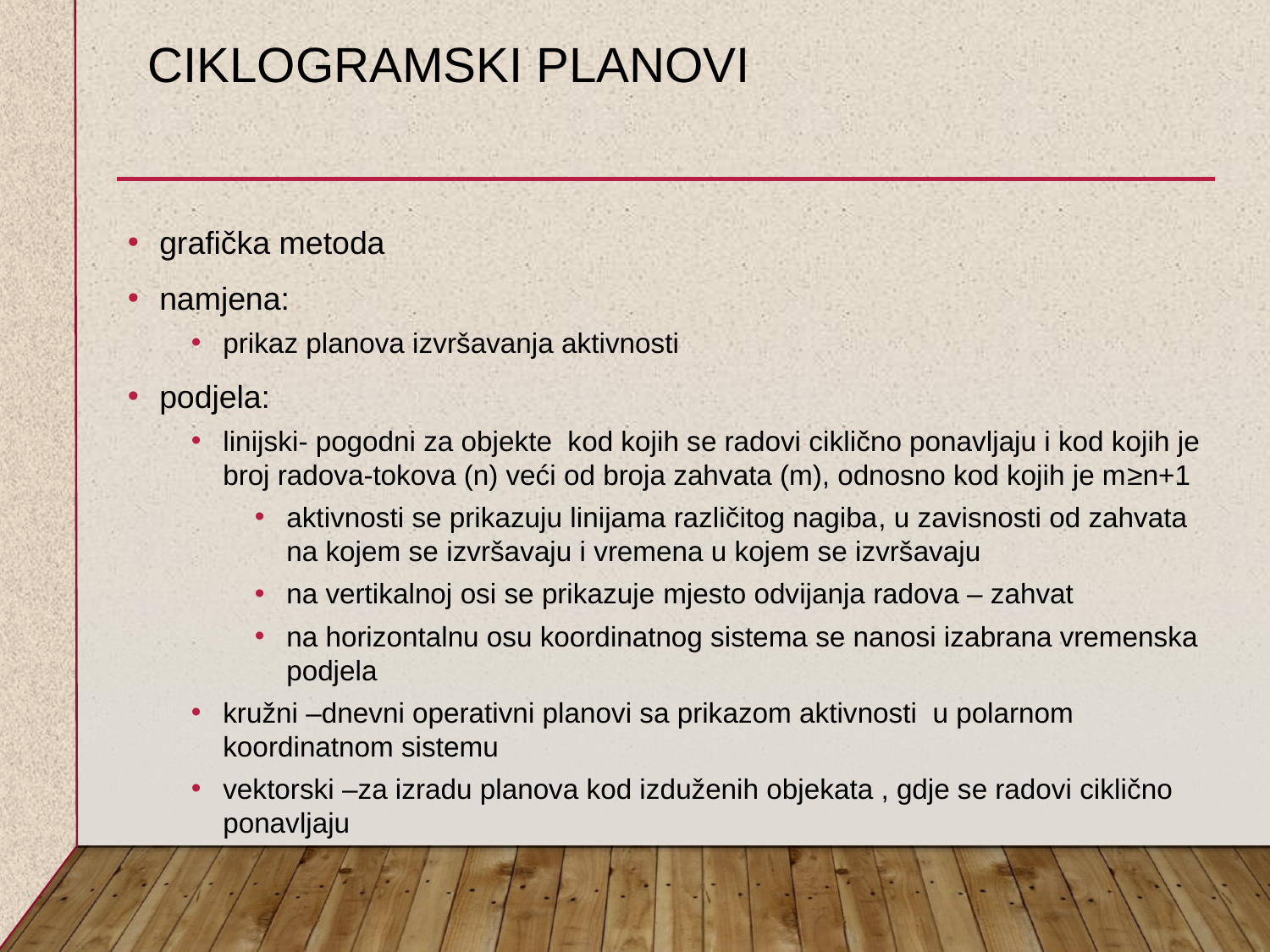

# CIKLOGRAMSKI PLANOVI
grafička metoda
namjena:
prikaz planova izvršavanja aktivnosti
podjela:
linijski- pogodni za objekte  kod kojih se radovi ciklično ponavljaju i kod kojih je broj radova-tokova (n) veći od broja zahvata (m), odnosno kod kojih je m≥n+1
aktivnosti se prikazuju linijama različitog nagiba, u zavisnosti od zahvata na kojem se izvršavaju i vremena u kojem se izvršavaju
na vertikalnoj osi se prikazuje mjesto odvijanja radova – zahvat
na horizontalnu osu koordinatnog sistema se nanosi izabrana vremenska podjela
kružni –dnevni operativni planovi sa prikazom aktivnosti  u polarnom koordinatnom sistemu
vektorski –za izradu planova kod izduženih objekata , gdje se radovi ciklično ponavljaju